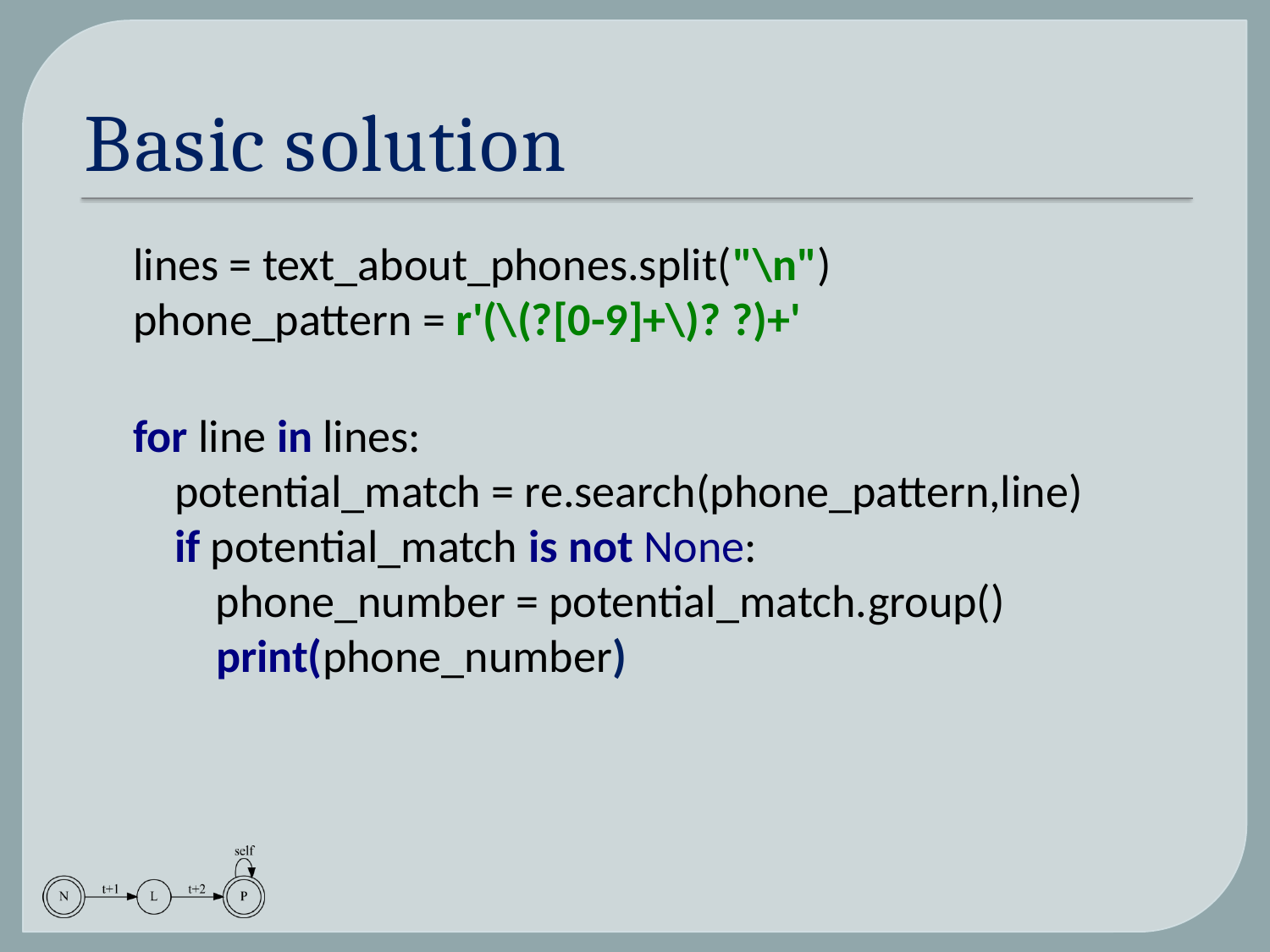

# Basic solution
lines = text_about_phones.split("\n")
phone_pattern = r'(\(?[0-9]+\)? ?)+'
for line in lines:
    potential_match = re.search(phone_pattern,line)
    if potential_match is not None:
        phone_number = potential_match.group()
        print(phone_number)